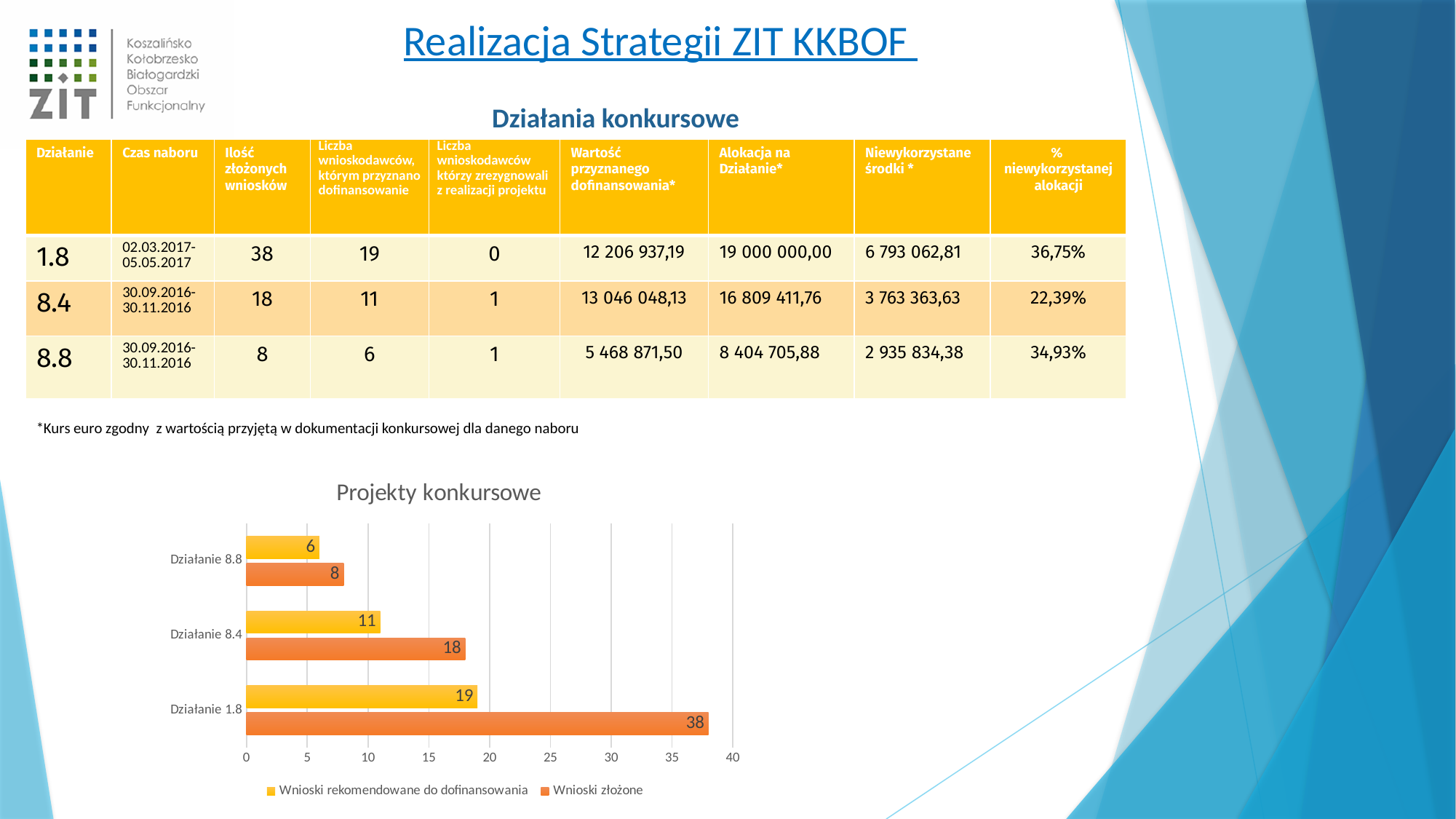

Realizacja Strategii ZIT KKBOF
Działania konkursowe
| Działanie | Czas naboru | Ilość złożonych wniosków | Liczba wnioskodawców, którym przyznano dofinansowanie | Liczba wnioskodawców którzy zrezygnowali z realizacji projektu | Wartość przyznanego dofinansowania\* | Alokacja na Działanie\* | Niewykorzystane środki \* | % niewykorzystanej alokacji |
| --- | --- | --- | --- | --- | --- | --- | --- | --- |
| 1.8 | 02.03.2017-05.05.2017 | 38 | 19 | 0 | 12 206 937,19 | 19 000 000,00 | 6 793 062,81 | 36,75% |
| 8.4 | 30.09.2016-30.11.2016 | 18 | 11 | 1 | 13 046 048,13 | 16 809 411,76 | 3 763 363,63 | 22,39% |
| 8.8 | 30.09.2016-30.11.2016 | 8 | 6 | 1 | 5 468 871,50 | 8 404 705,88 | 2 935 834,38 | 34,93% |
*Kurs euro zgodny  z wartością przyjętą w dokumentacji konkursowej dla danego naboru

### Chart: Projekty konkursowe

| Category |  |  |
|---|---|---|
| Działanie 1.8 | 38.0 | 19.0 |
| Działanie 8.4 | 18.0 | 11.0 |
| Działanie 8.8 | 8.0 | 6.0 |